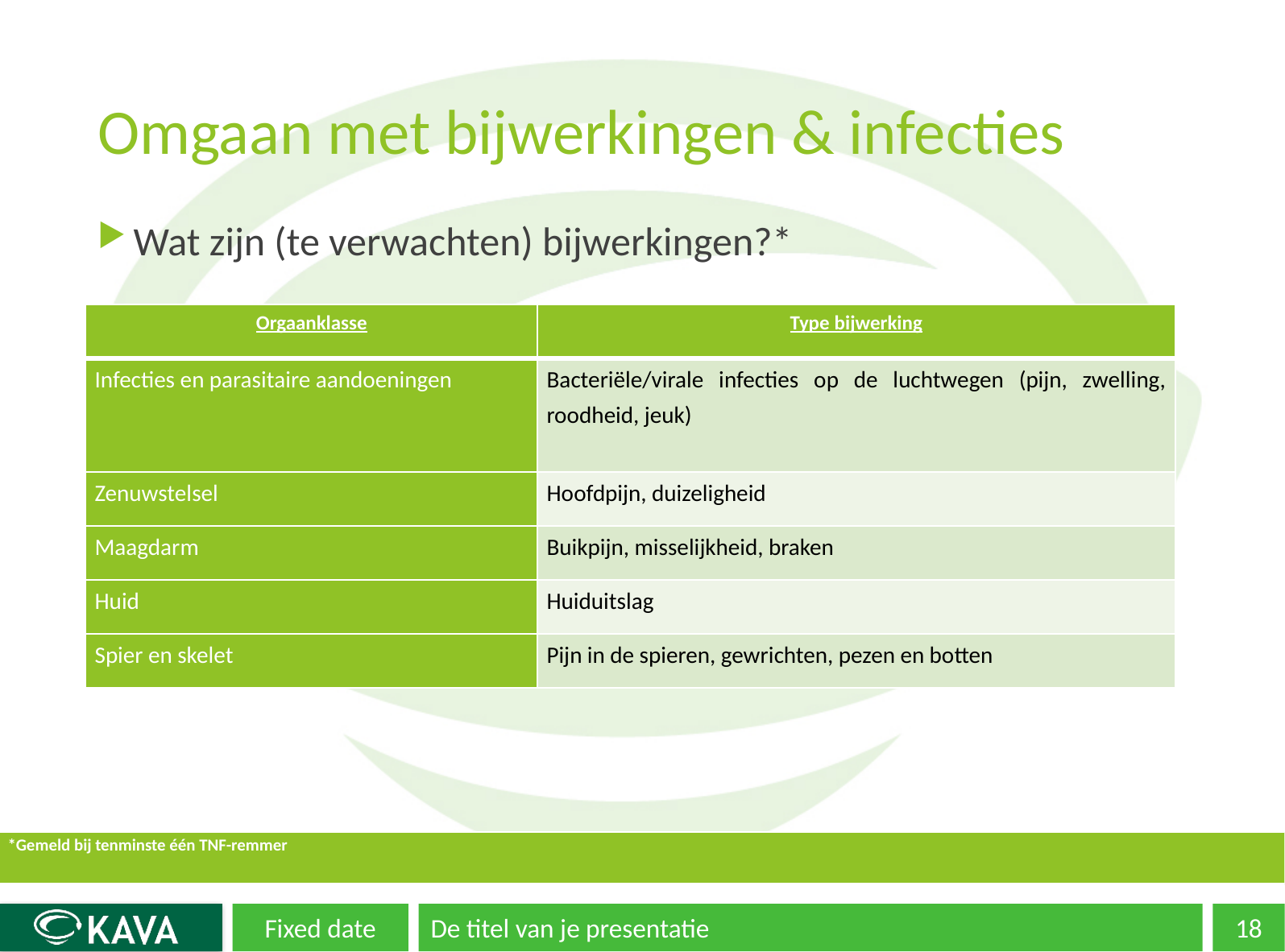

# Omgaan met bijwerkingen & infecties
Wat zijn (te verwachten) bijwerkingen?*

| Orgaanklasse | Type bijwerking |
| --- | --- |
| Infecties en parasitaire aandoeningen | Bacteriële/virale infecties op de luchtwegen (pijn, zwelling, roodheid, jeuk) |
| Zenuwstelsel | Hoofdpijn, duizeligheid |
| Maagdarm | Buikpijn, misselijkheid, braken |
| Huid | Huiduitslag |
| Spier en skelet | Pijn in de spieren, gewrichten, pezen en botten |

| \*Gemeld bij tenminste één TNF-remmer |
| --- |
Fixed date
De titel van je presentatie
18